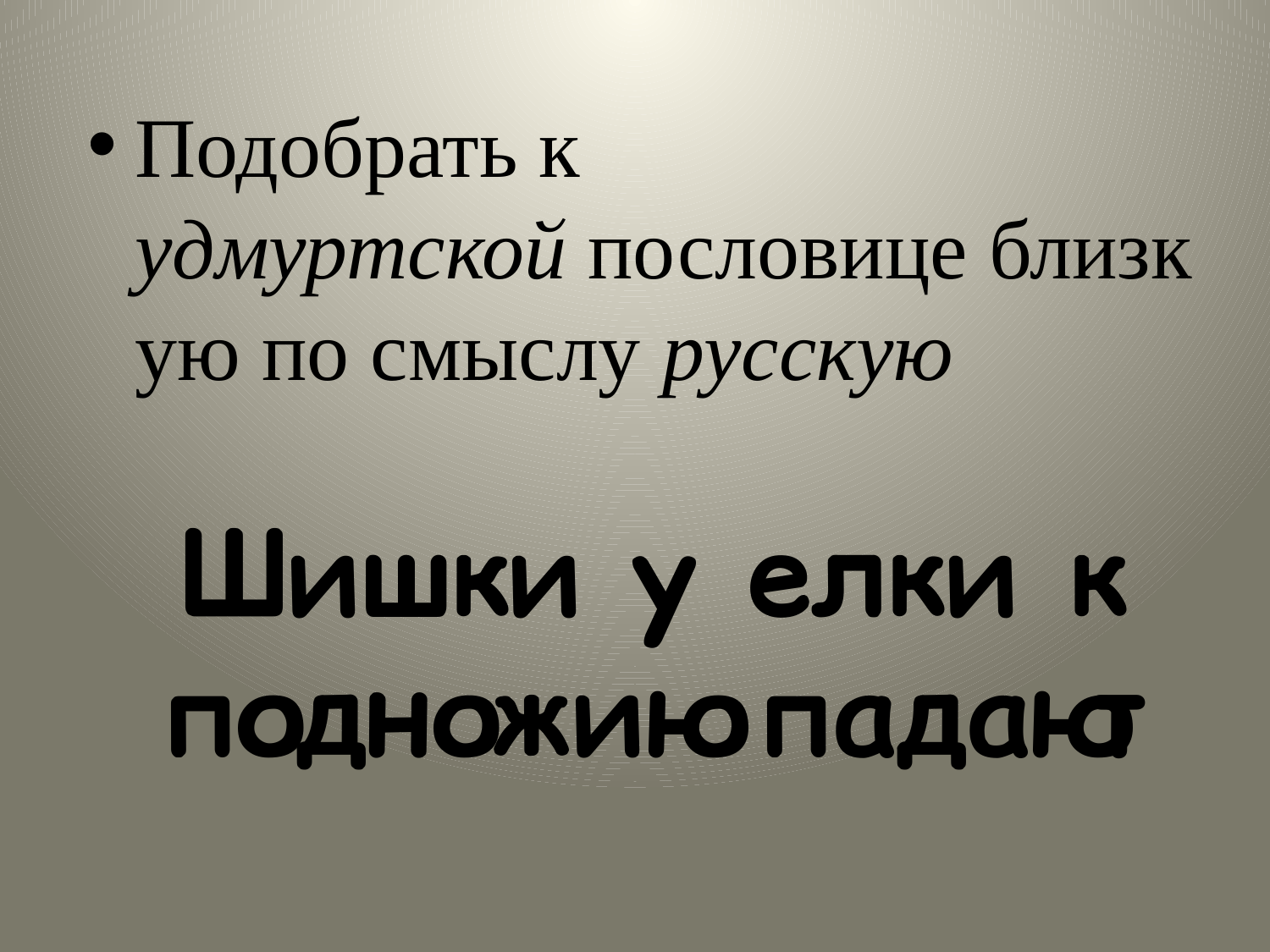

Подобрать к удмуртской пословице близкую по смыслу русскую

Шишки у елки к подножию падают